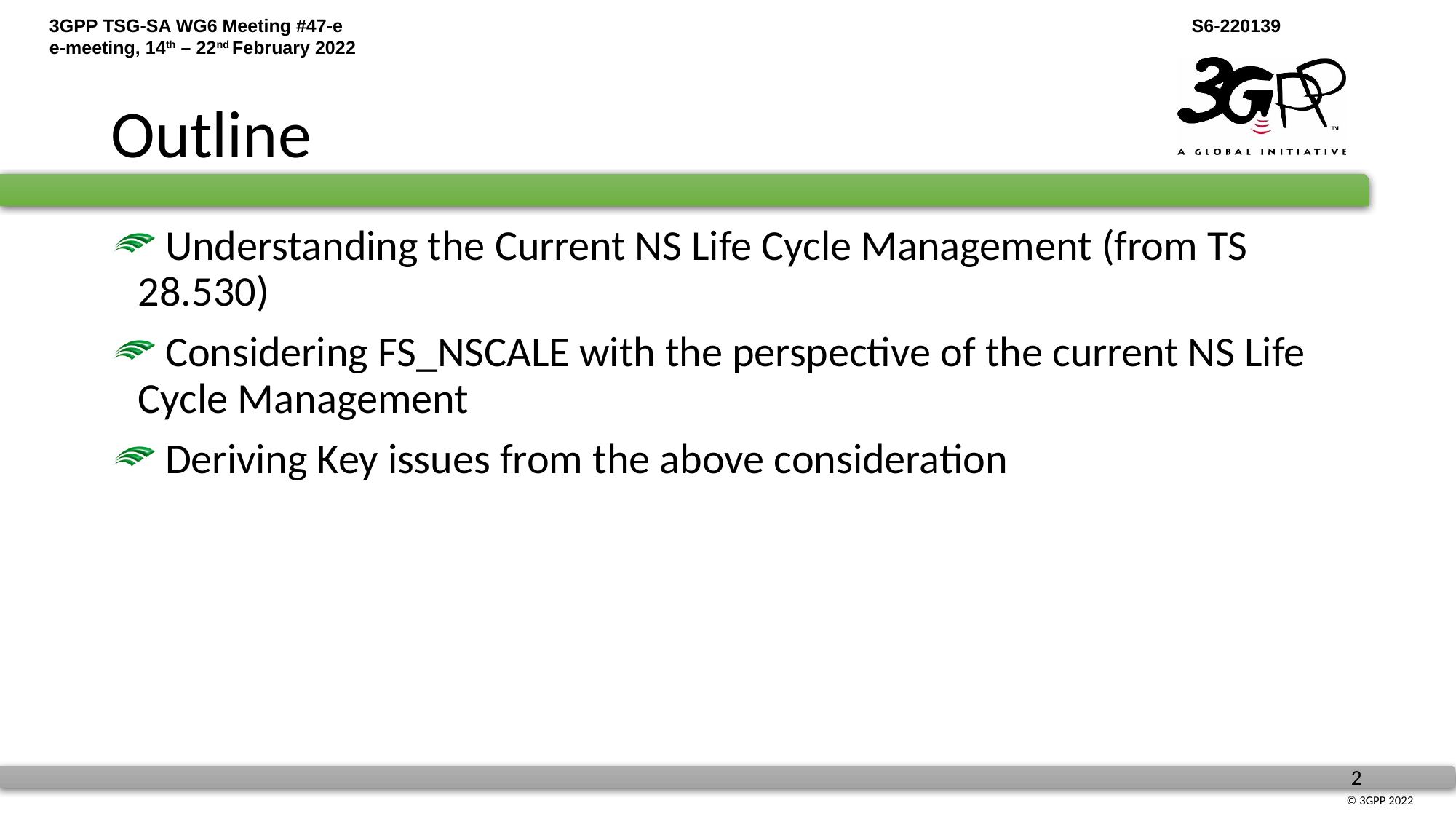

# Outline
 Understanding the Current NS Life Cycle Management (from TS 28.530)
 Considering FS_NSCALE with the perspective of the current NS Life Cycle Management
 Deriving Key issues from the above consideration